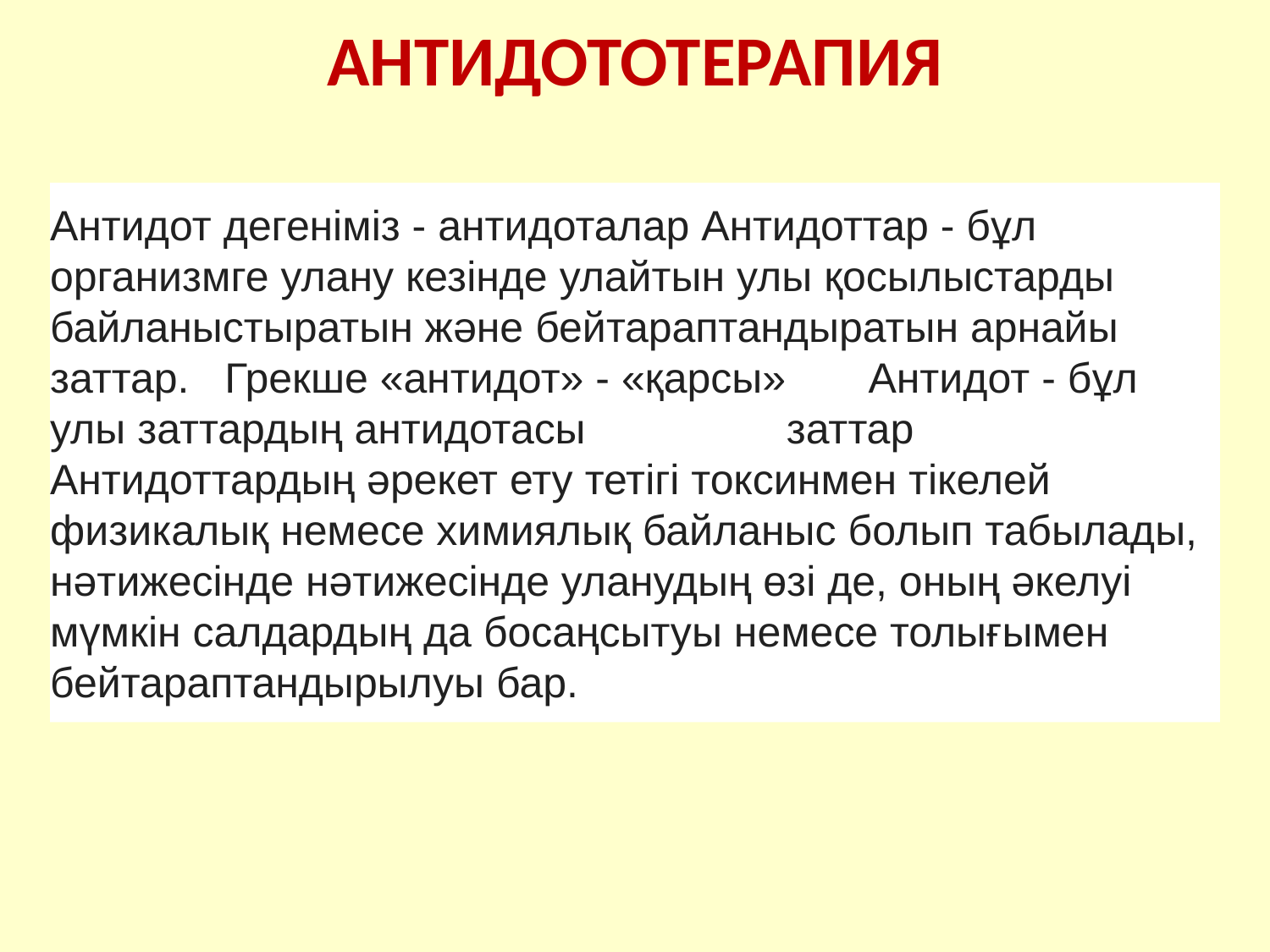

# АНТИДОТОТЕРАПИЯ
Антидот дегеніміз - антидоталар Антидоттар - бұл организмге улану кезінде улайтын улы қосылыстарды байланыстыратын және бейтараптандыратын арнайы заттар.   Грекше «антидот» - «қарсы»       Антидот - бұл улы заттардың антидотасы                 заттар Антидоттардың әрекет ету тетігі токсинмен тікелей физикалық немесе химиялық байланыс болып табылады, нәтижесінде нәтижесінде уланудың өзі де, оның әкелуі мүмкін салдардың да босаңсытуы немесе толығымен бейтараптандырылуы бар.